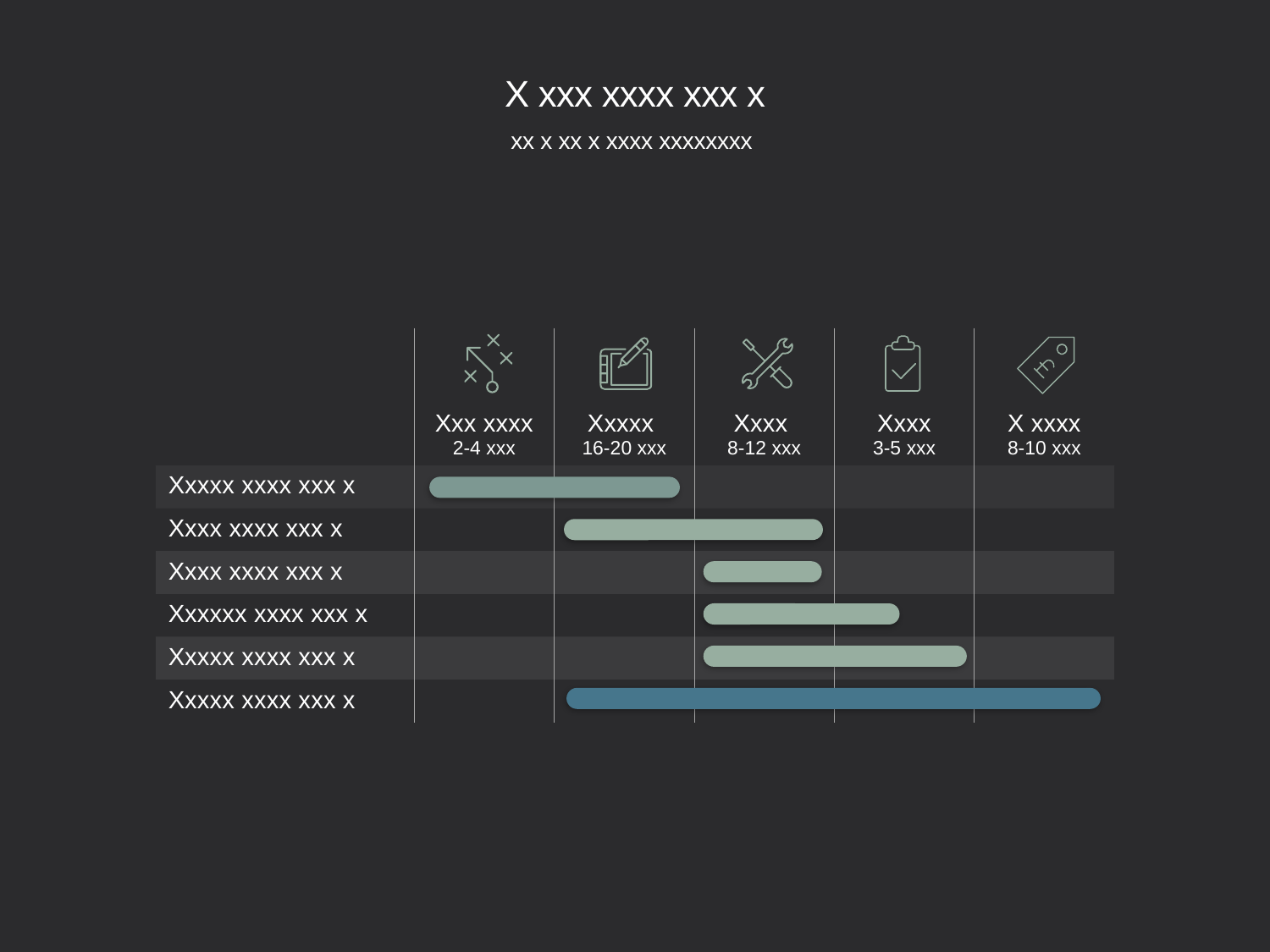

# X xxx xxxx xxx x
xx x xx x xxxx xxxxxxxx
|  | Xxx xxxx 2-4 xxx | Xxxxx 16-20 xxx | Xxxx 8-12 xxx | Xxxx 3-5 xxx | X xxxx 8-10 xxx |
| --- | --- | --- | --- | --- | --- |
| Xxxxx xxxx xxx x |  |  |  |  |  |
| Xxxx xxxx xxx x |  |  |  |  |  |
| Xxxx xxxx xxx x |  |  |  |  |  |
| Xxxxxx xxxx xxx x |  |  |  |  |  |
| Xxxxx xxxx xxx x |  |  |  |  |  |
| Xxxxx xxxx xxx x |  |  |  |  |  |